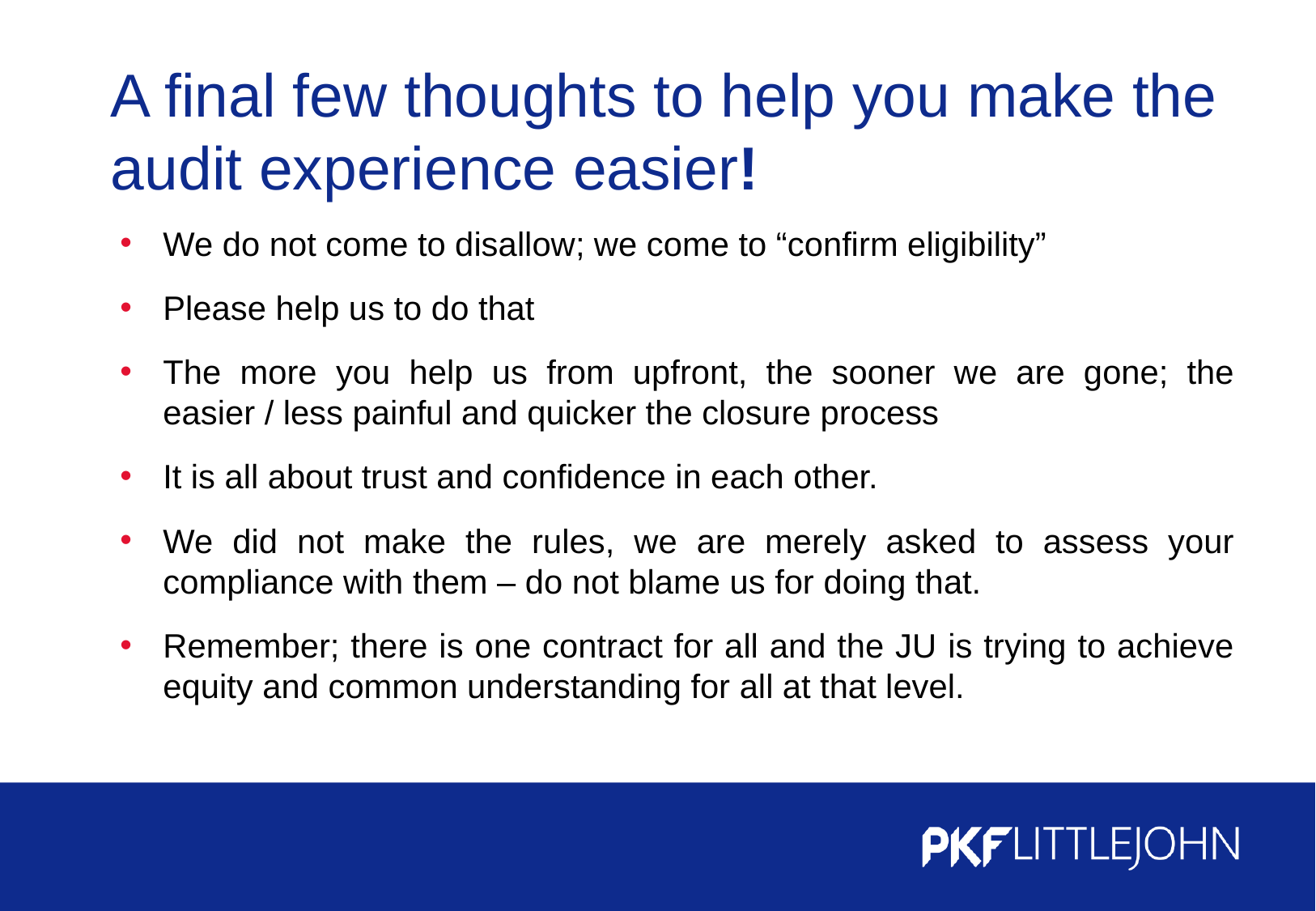

# A final few thoughts to help you make the audit experience easier!
We do not come to disallow; we come to “confirm eligibility”
Please help us to do that
The more you help us from upfront, the sooner we are gone; the easier / less painful and quicker the closure process
It is all about trust and confidence in each other.
We did not make the rules, we are merely asked to assess your compliance with them – do not blame us for doing that.
Remember; there is one contract for all and the JU is trying to achieve equity and common understanding for all at that level.